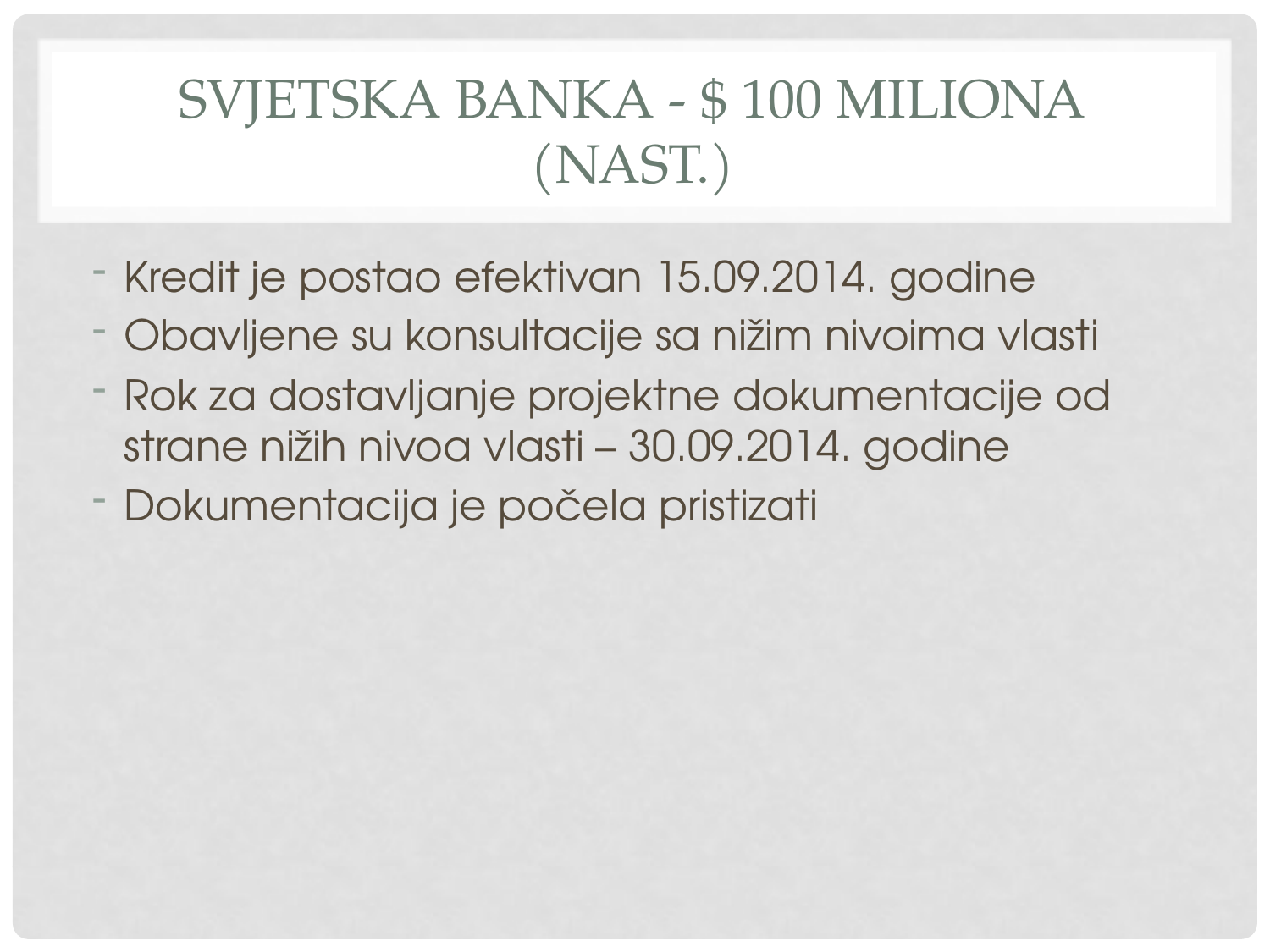

# Svjetska banka - $ 100 miliona (nast.)
Kredit je postao efektivan 15.09.2014. godine
Obavljene su konsultacije sa nižim nivoima vlasti
Rok za dostavljanje projektne dokumentacije od strane nižih nivoa vlasti – 30.09.2014. godine
Dokumentacija je počela pristizati